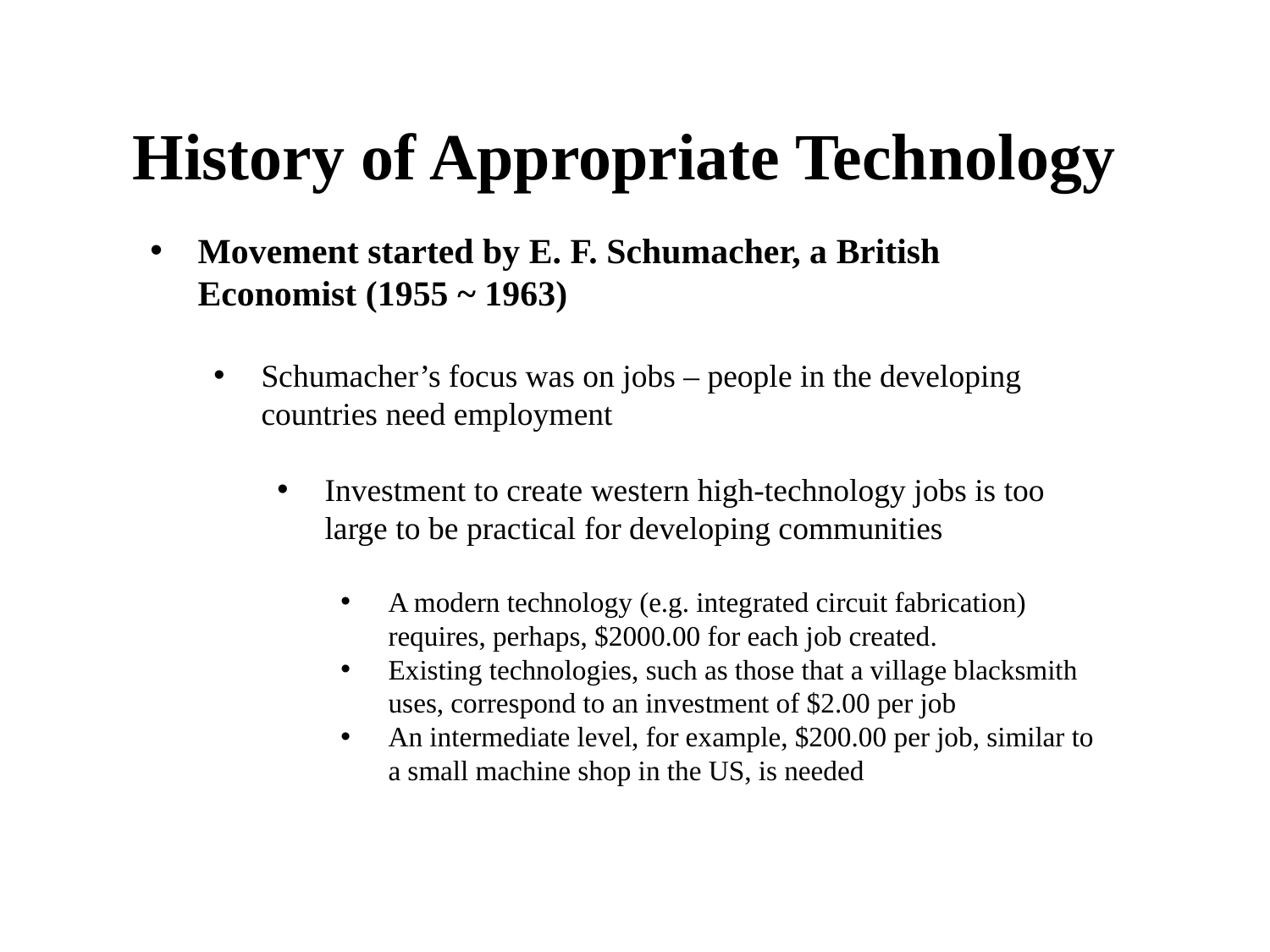

# History of Appropriate Technology
Movement started by E. F. Schumacher, a British Economist (1955 ~ 1963)

Schumacher’s focus was on jobs – people in the developing countries need employment

Investment to create western high-technology jobs is too large to be practical for developing communities

A modern technology (e.g. integrated circuit fabrication) requires, perhaps, $2000.00 for each job created.
Existing technologies, such as those that a village blacksmith uses, correspond to an investment of $2.00 per job
An intermediate level, for example, $200.00 per job, similar to a small machine shop in the US, is needed